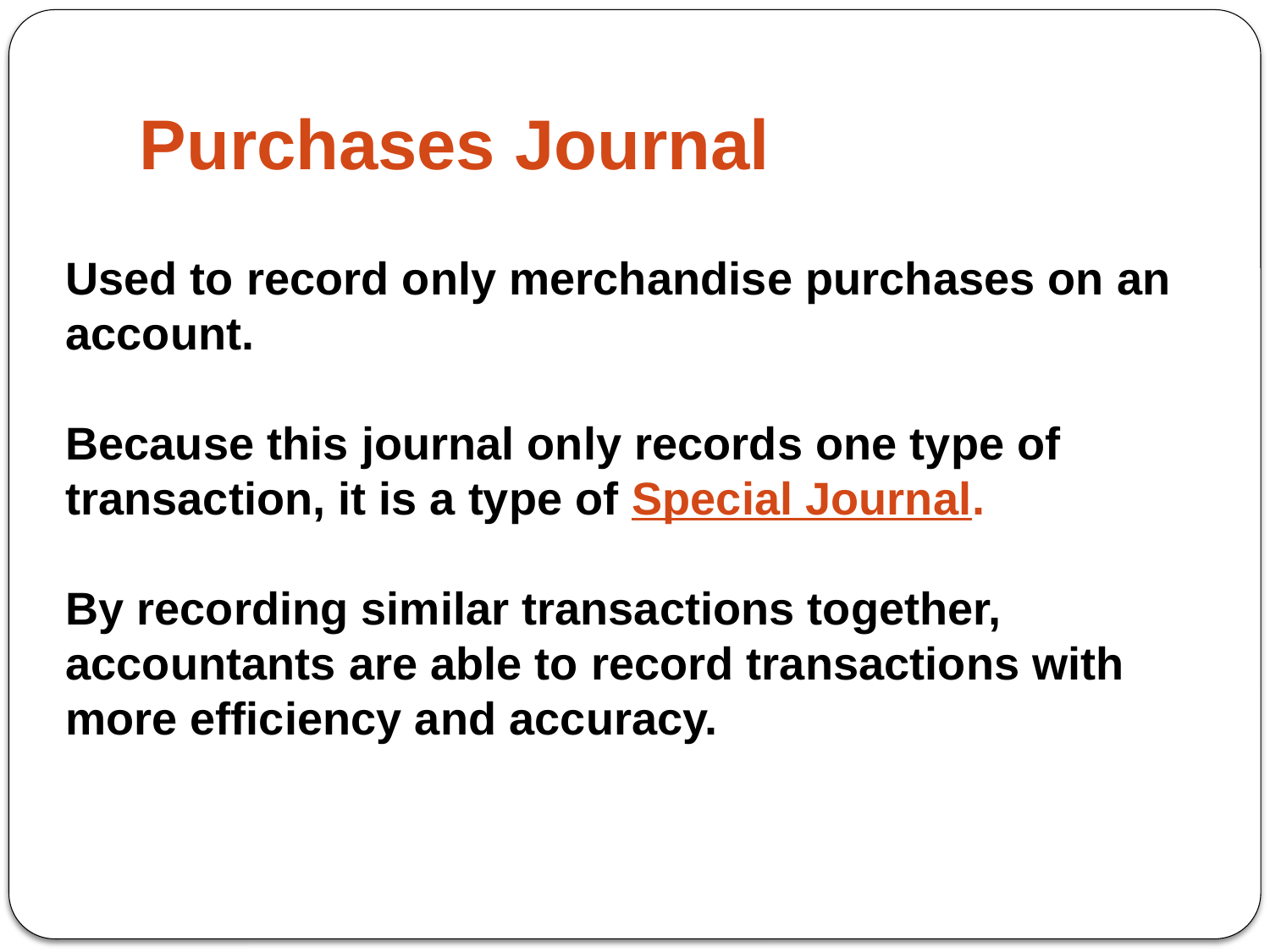

# Purchases Journal
Used to record only merchandise purchases on an account.

Because this journal only records one type of transaction, it is a type of Special Journal.

By recording similar transactions together, accountants are able to record transactions with more efficiency and accuracy.